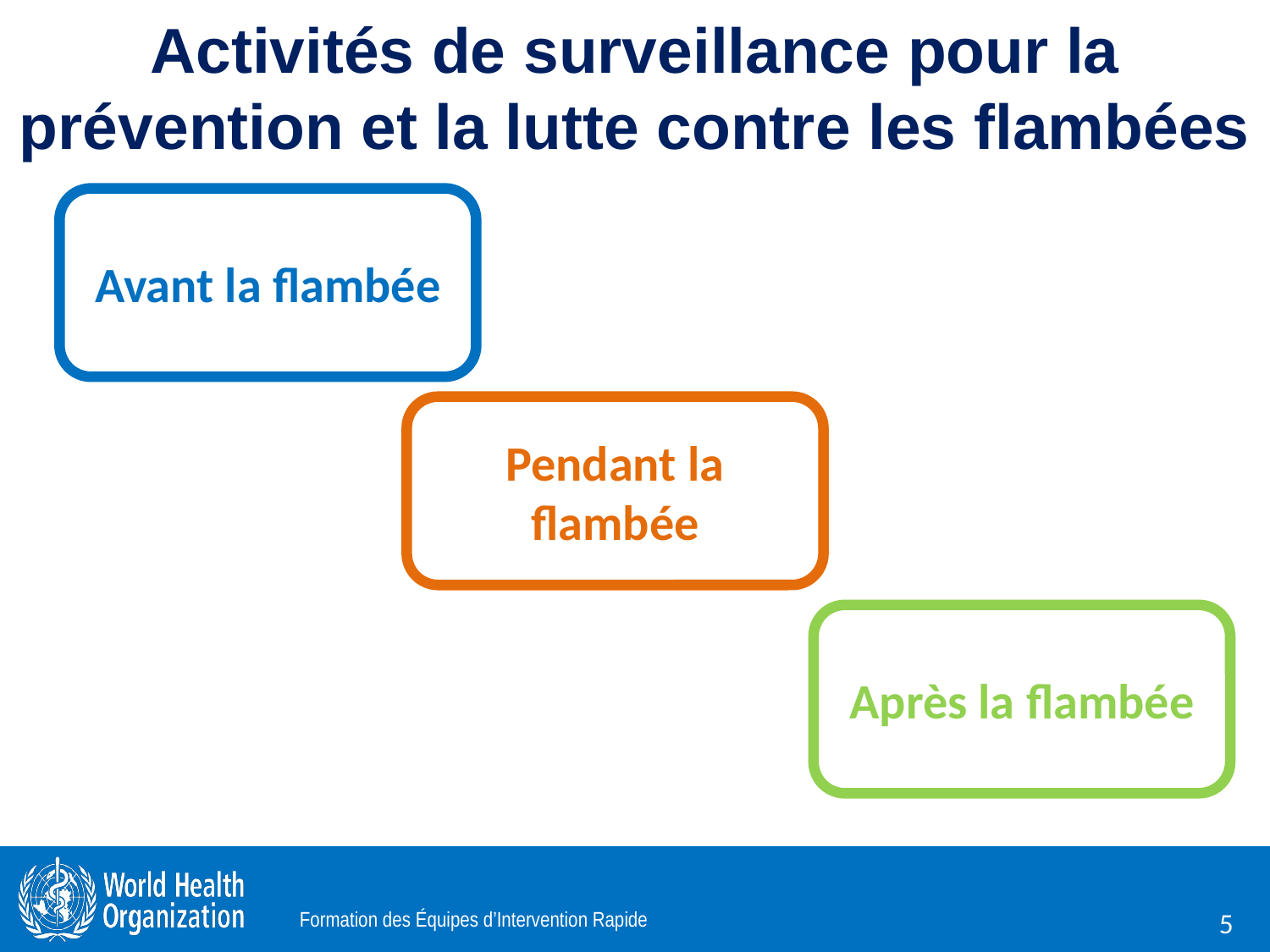

# Activités de surveillance pour la prévention et la lutte contre les flambées
Avant la flambée
Pendant la flambée
Après la flambée